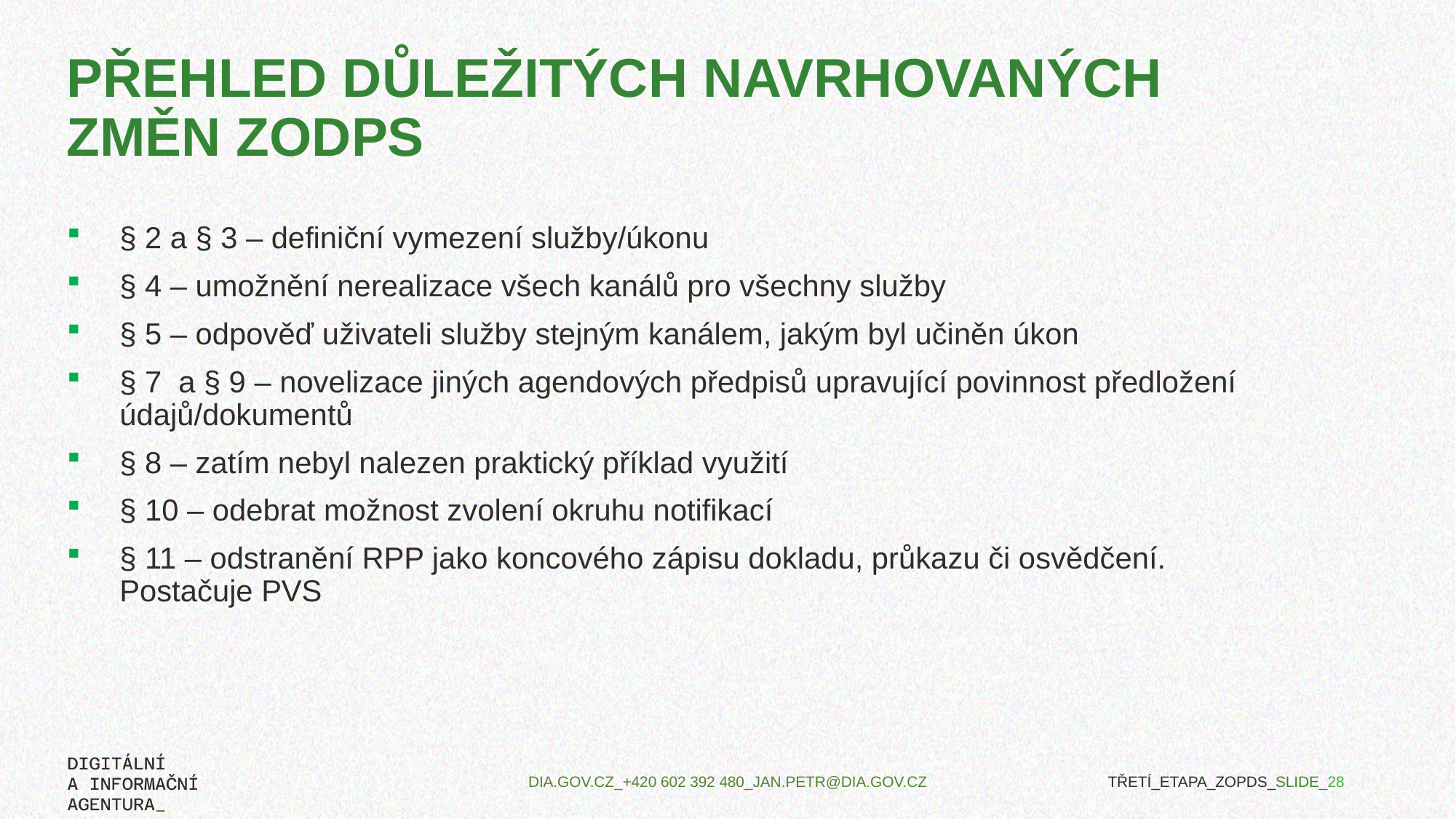

# Přehled důležitých navrhovaných změn zodps
§ 2 a § 3 – definiční vymezení služby/úkonu
§ 4 – umožnění nerealizace všech kanálů pro všechny služby
§ 5 – odpověď uživateli služby stejným kanálem, jakým byl učiněn úkon
§ 7  a § 9 – novelizace jiných agendových předpisů upravující povinnost předložení údajů/dokumentů
§ 8 – zatím nebyl nalezen praktický příklad využití
§ 10 – odebrat možnost zvolení okruhu notifikací
§ 11 – odstranění RPP jako koncového zápisu dokladu, průkazu či osvědčení. Postačuje PVS
TŘETÍ_ETAPA_ZOPDS_SLIDE_28
DIA.GOV.CZ_+420 602 392 480_JAN.PETR@DIA.GOV.CZ